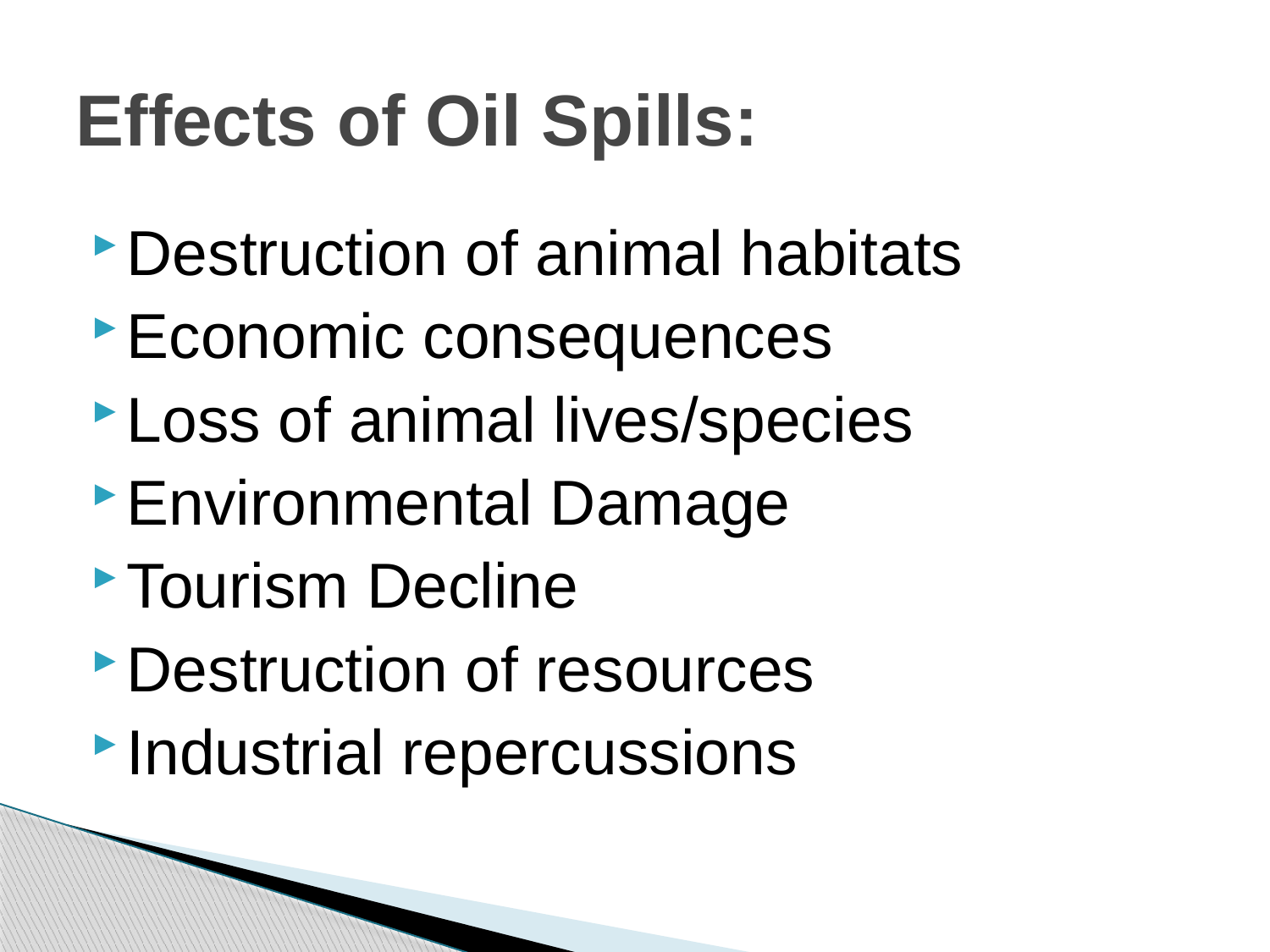

# Effects of Oil Spills:
Destruction of animal habitats
Economic consequences
Loss of animal lives/species
Environmental Damage
Tourism Decline
Destruction of resources
Industrial repercussions